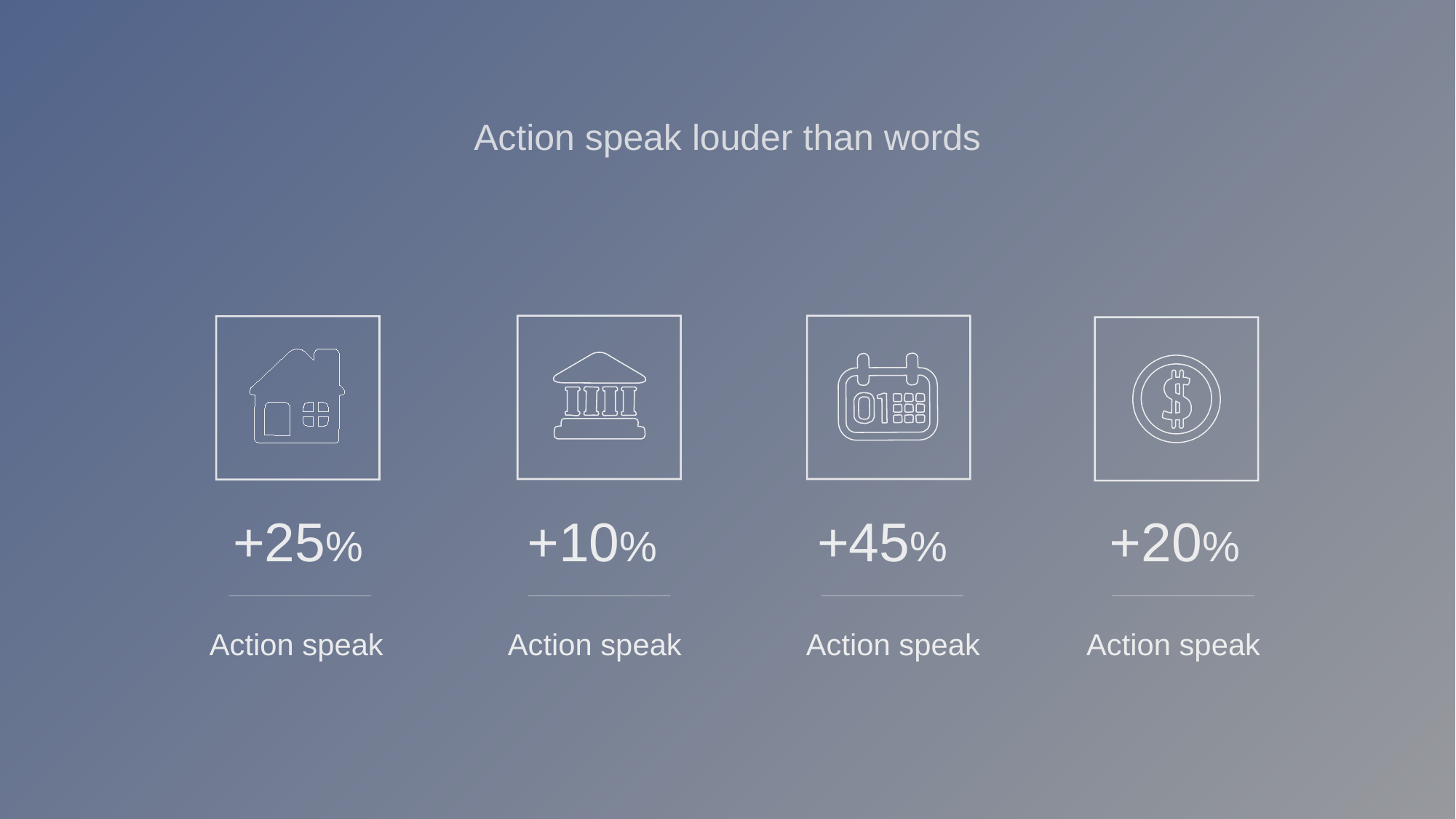

Action speak louder than words

+25%
+10%
+45%
+20%
Action speak
Action speak
Action speak
Action speak